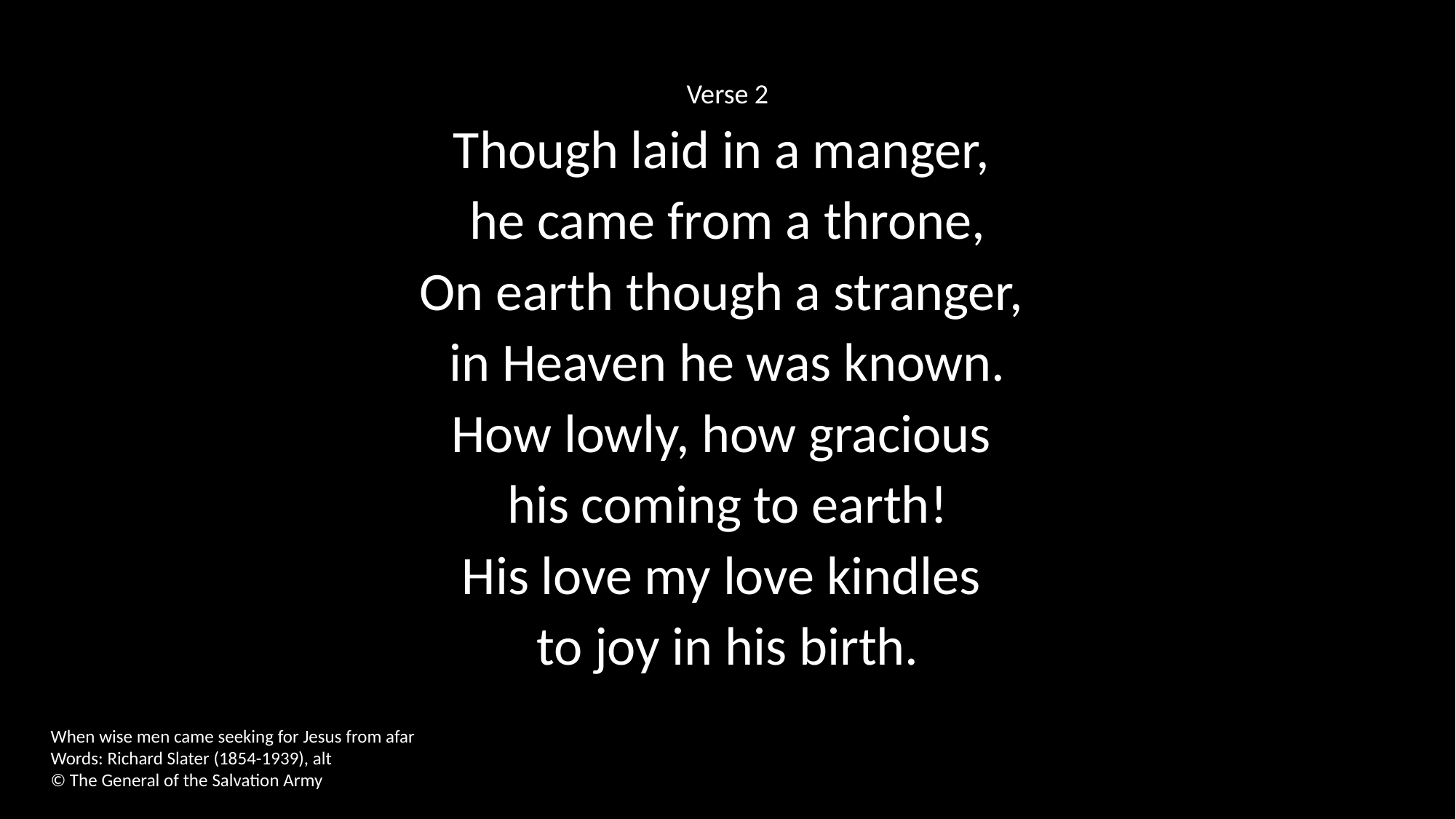

Verse 2
Though laid in a manger,
he came from a throne,
On earth though a stranger,
in Heaven he was known.
How lowly, how gracious
his coming to earth!
His love my love kindles
to joy in his birth.
When wise men came seeking for Jesus from afar
Words: Richard Slater (1854-1939), alt
© The General of the Salvation Army